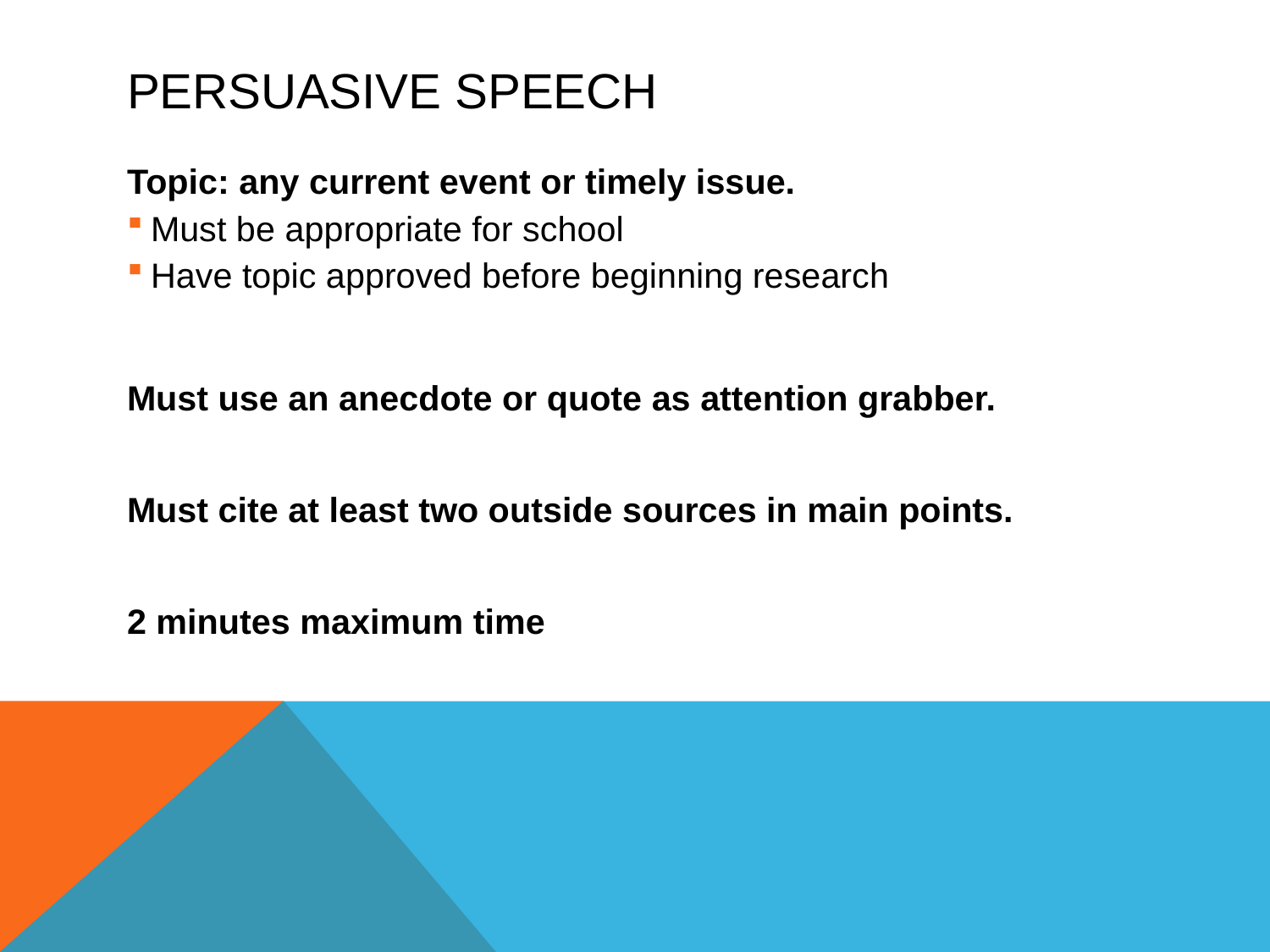

# Persuasive Speech
Topic: any current event or timely issue.
Must be appropriate for school
Have topic approved before beginning research

Must use an anecdote or quote as attention grabber.

Must cite at least two outside sources in main points.

2 minutes maximum time